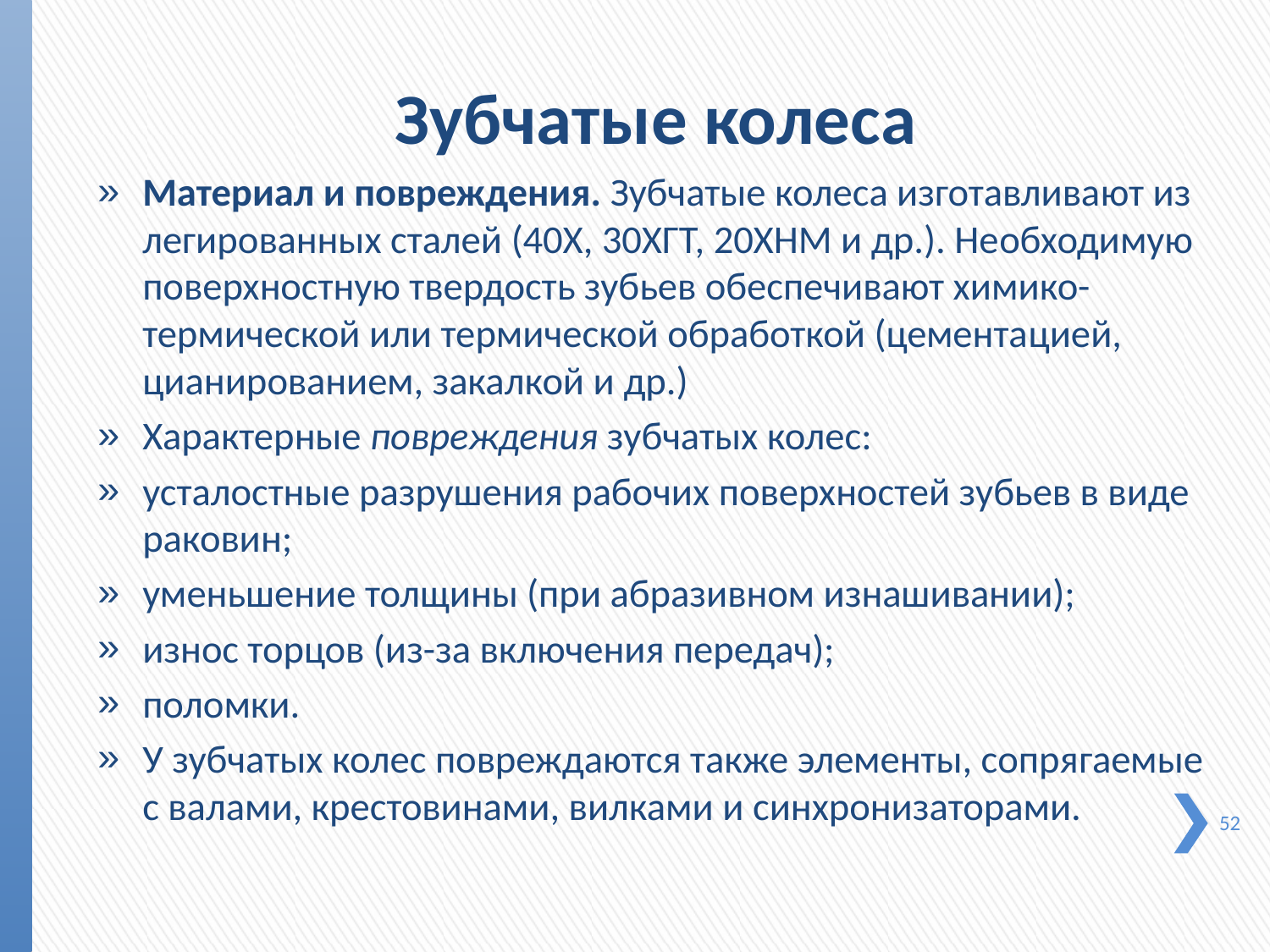

Зубчатые колеса
Материал и повреждения. Зубчатые колеса изготавлива­ют из легированных сталей (40Х, 30ХГТ, 20ХНМ и др.). Не­обходимую поверхностную твердость зубьев обеспечивают химико-термической или термической обработкой (цемента­цией, цианированием, закалкой и др.)
Характерные повреждения зубчатых колес:
усталостные разрушения рабочих поверхностей зубьев в виде раковин;
уменьшение толщины (при абразивном изнашивании);
износ торцов (из-за включения передач);
поломки.
У зубчатых колес повреждаются также элементы, сопря­гаемые с валами, крестовинами, вилками и синхронизаторами.
52